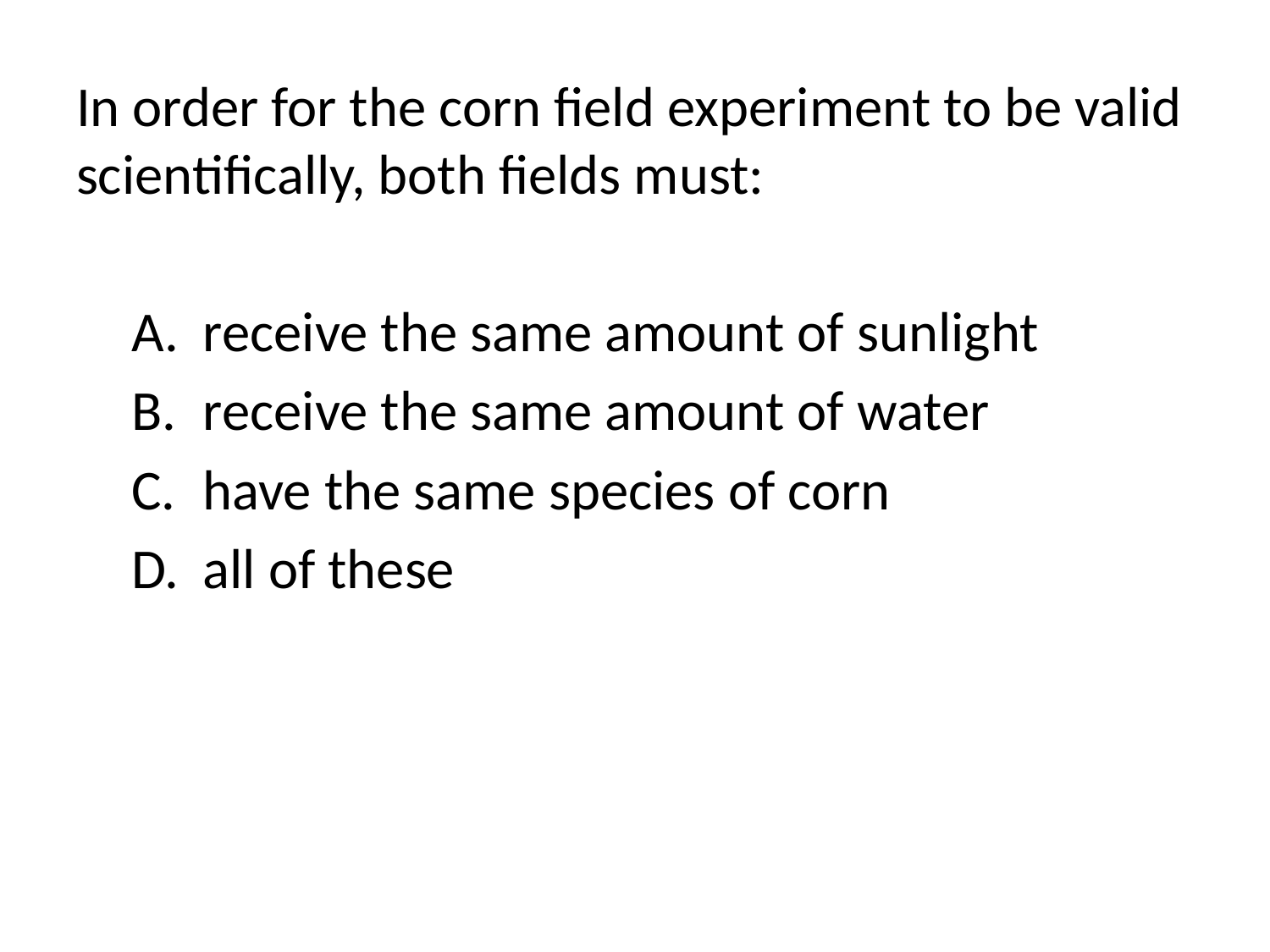

In order for the corn field experiment to be valid scientifically, both fields must:

receive the same amount of sunlight
receive the same amount of water
have the same species of corn
all of these